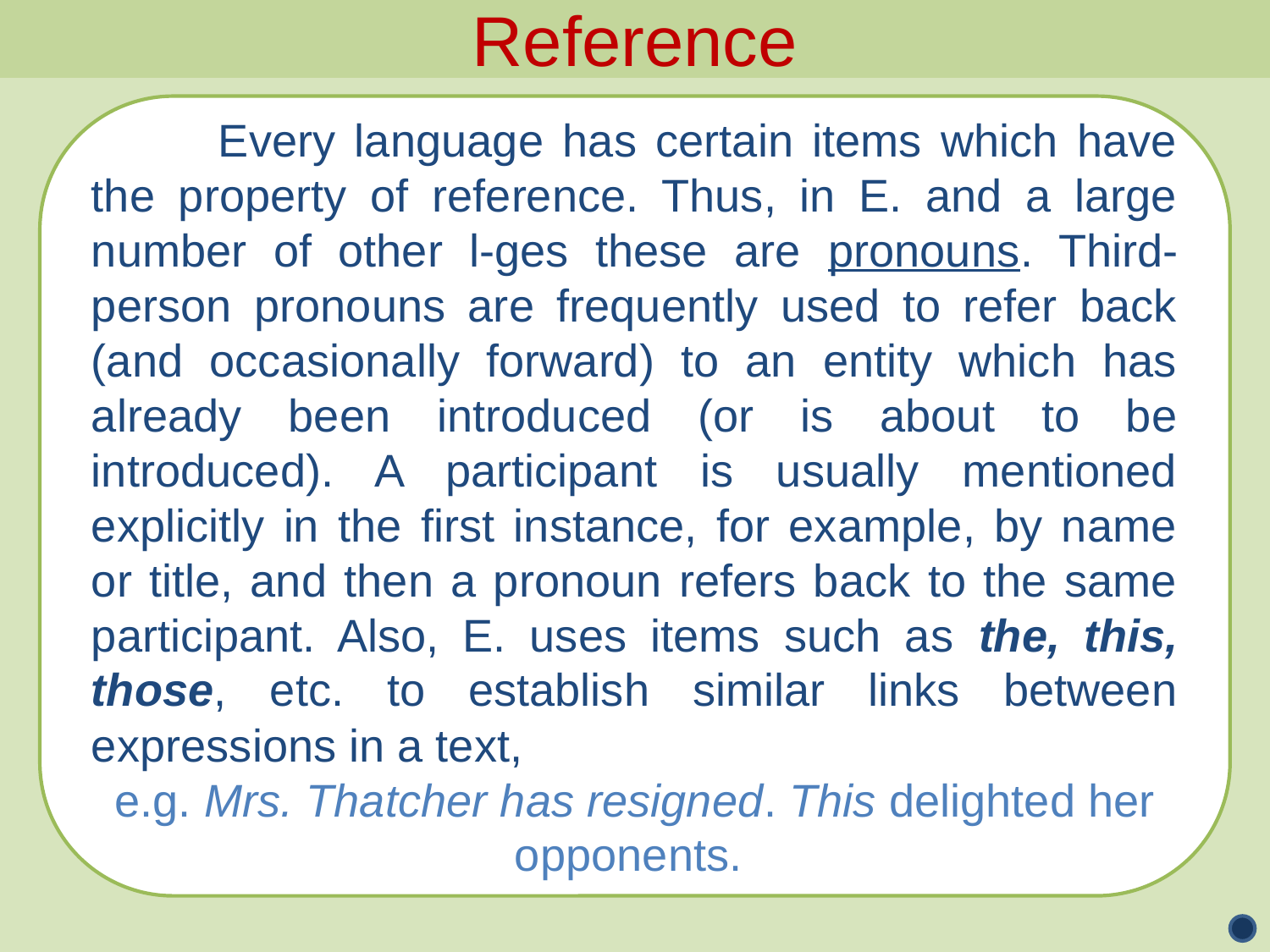

Reference
	Every language has certain items which have the property of reference. Thus, in E. and a large number of other l-ges these are pronouns. Third-person pronouns are frequently used to refer back (and occasionally forward) to an entity which has already been introduced (or is about to be introduced). A participant is usually mentioned explicitly in the first instance, for example, by name or title, and then a pronoun refers back to the same participant. Also, E. uses items such as the, this, those, etc. to establish similar links between expressions in a text,
e.g. Mrs. Thatcher has resigned. This delighted her opponents.